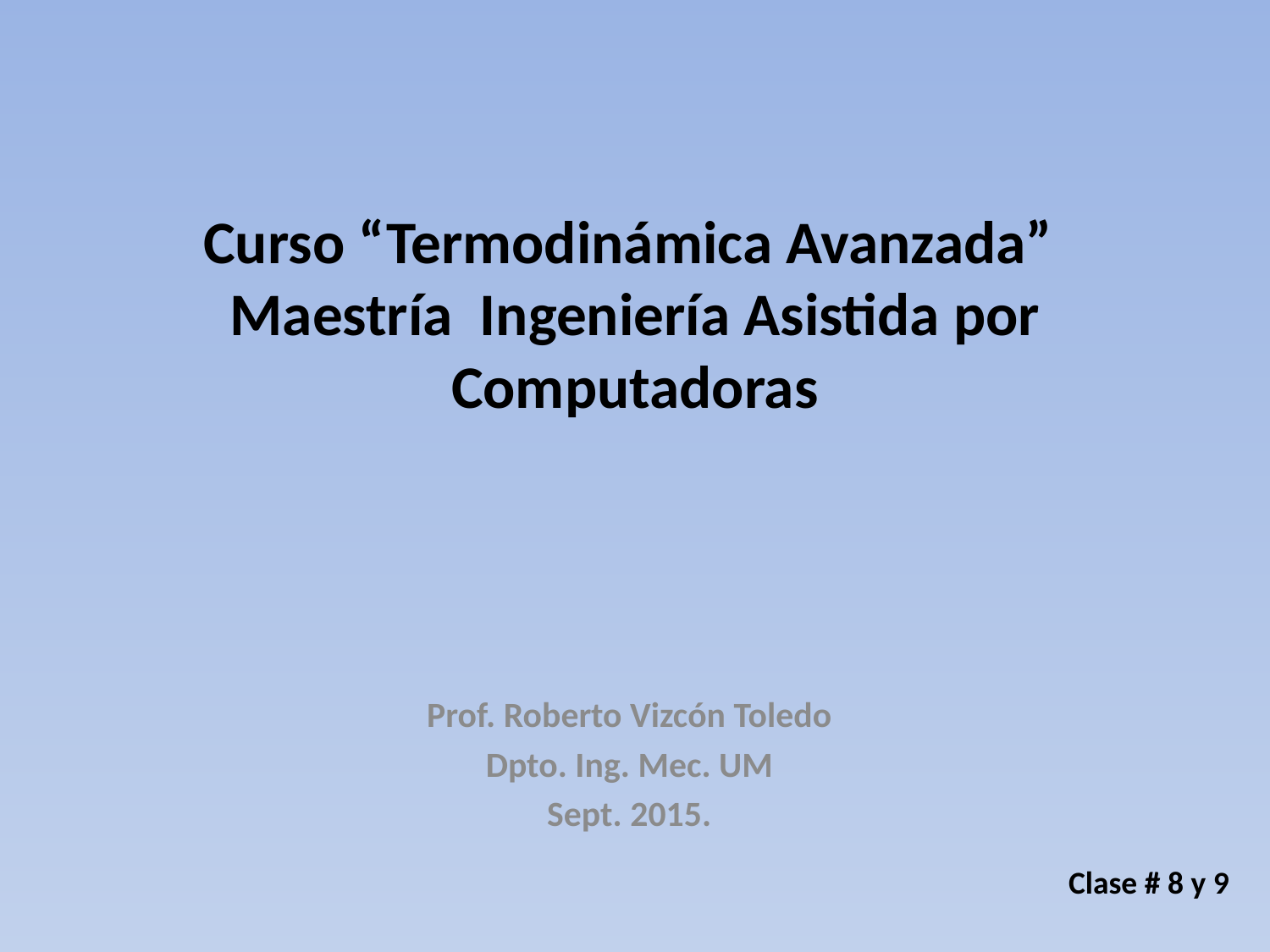

# Curso “Termodinámica Avanzada” Maestría  Ingeniería Asistida por Computadoras
Prof. Roberto Vizcón Toledo
Dpto. Ing. Mec. UM
Sept. 2015.
Clase # 8 y 9